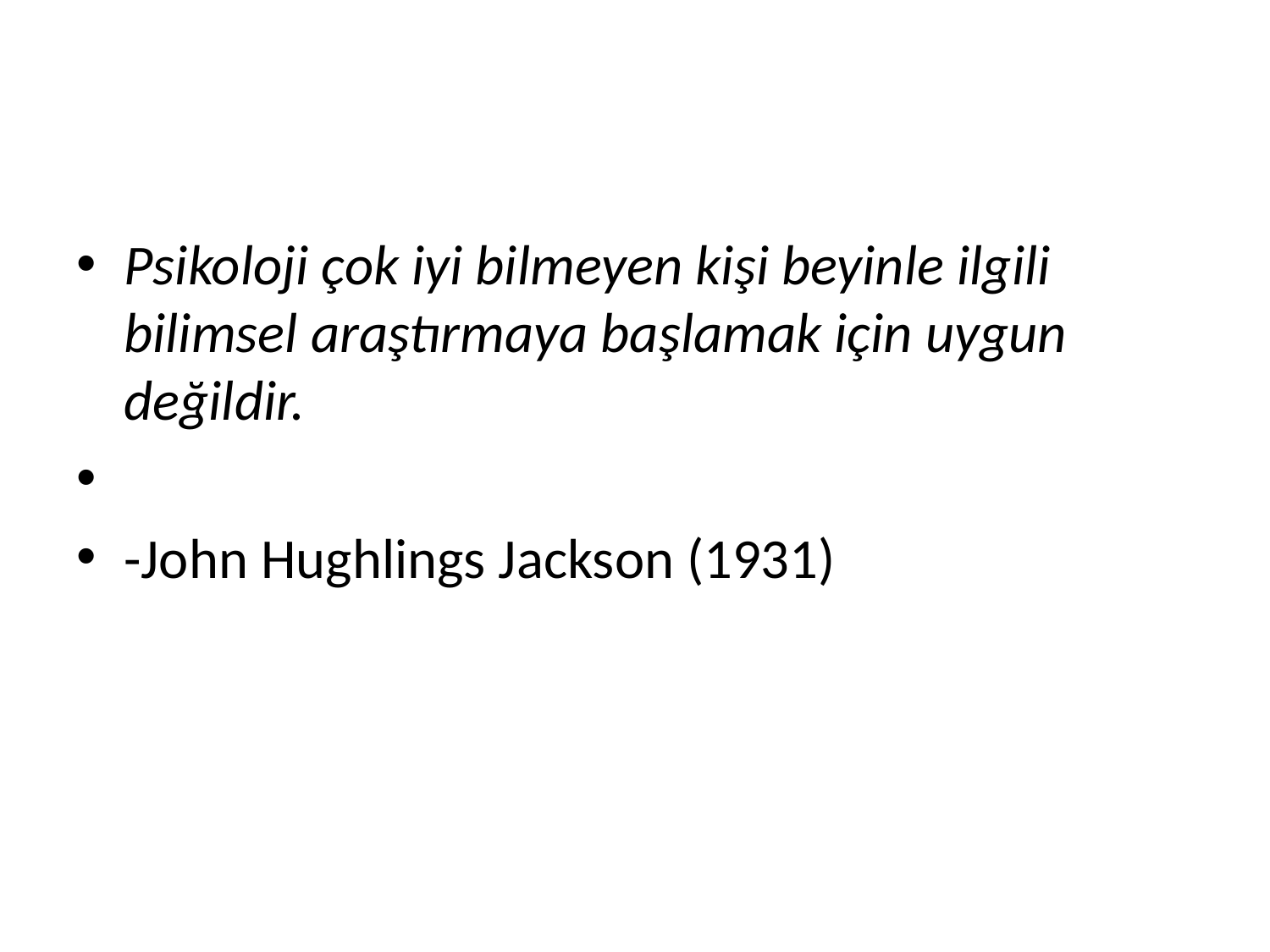

#
Psikoloji çok iyi bilmeyen kişi beyinle ilgili bilimsel araştırmaya başlamak için uygun değildir.

-John Hughlings Jackson (1931)